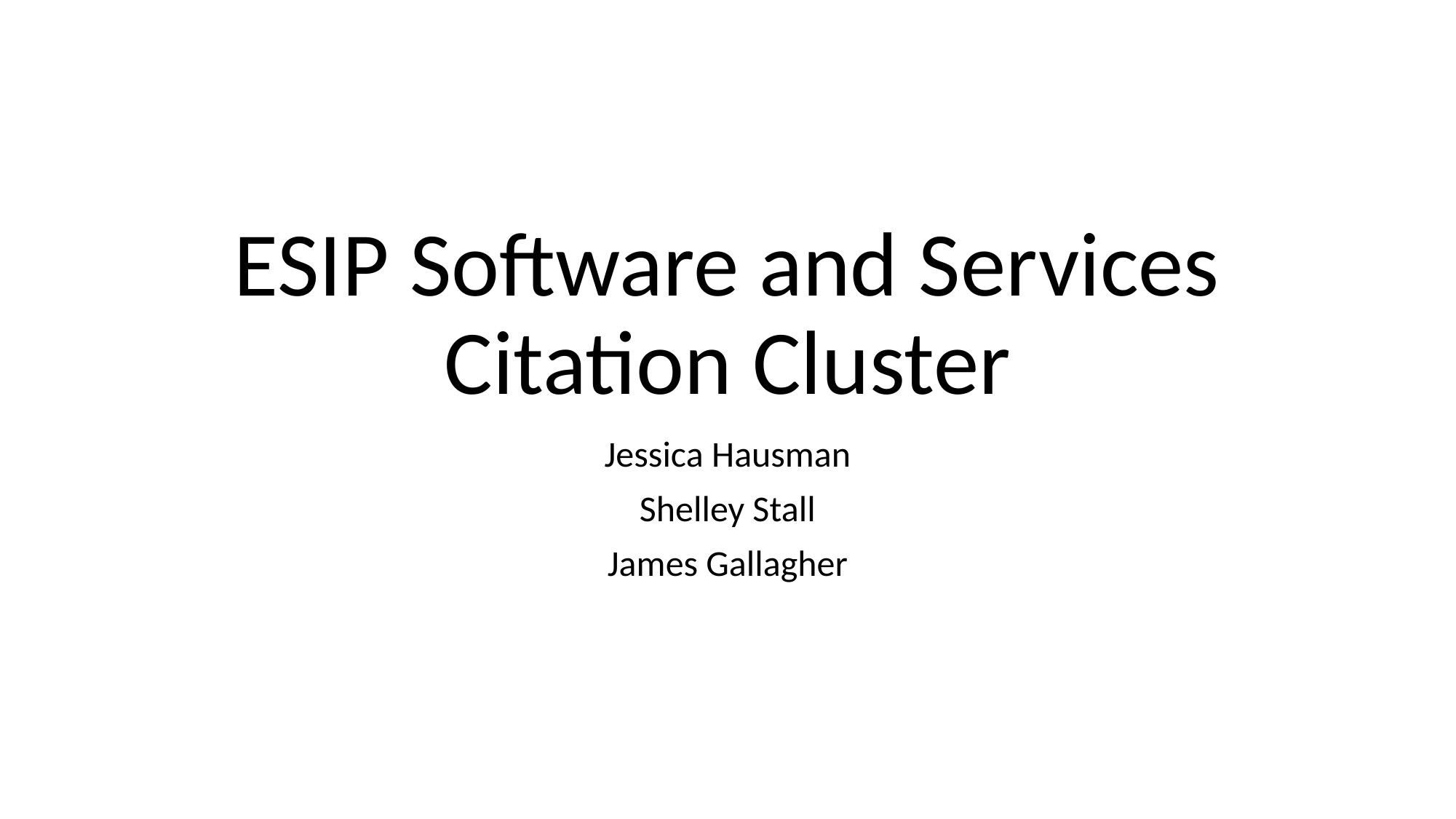

# ESIP Software and Services Citation Cluster
Jessica Hausman
Shelley Stall
James Gallagher